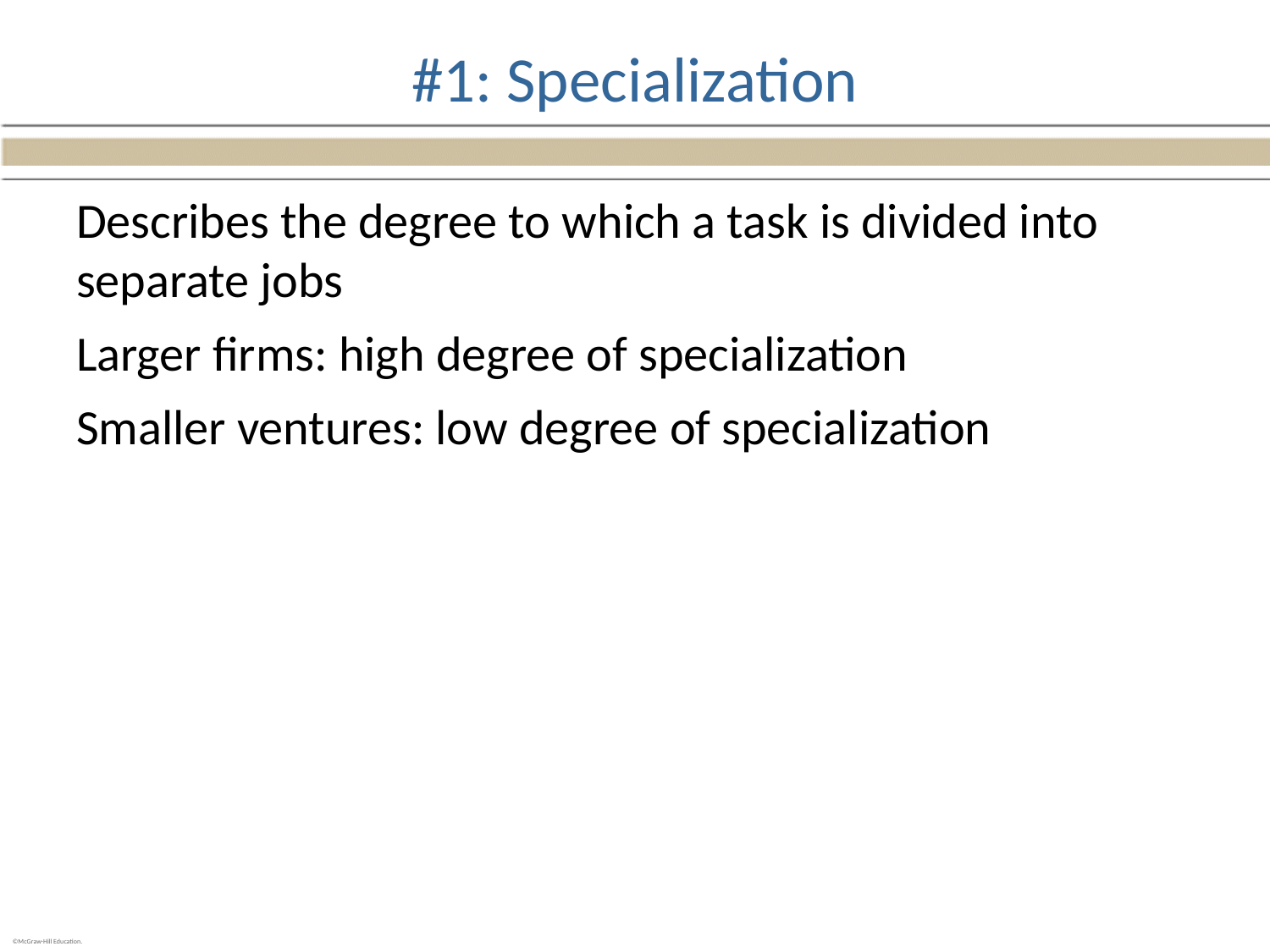

# #1: Specialization
Describes the degree to which a task is divided into separate jobs
Larger firms: high degree of specialization
Smaller ventures: low degree of specialization